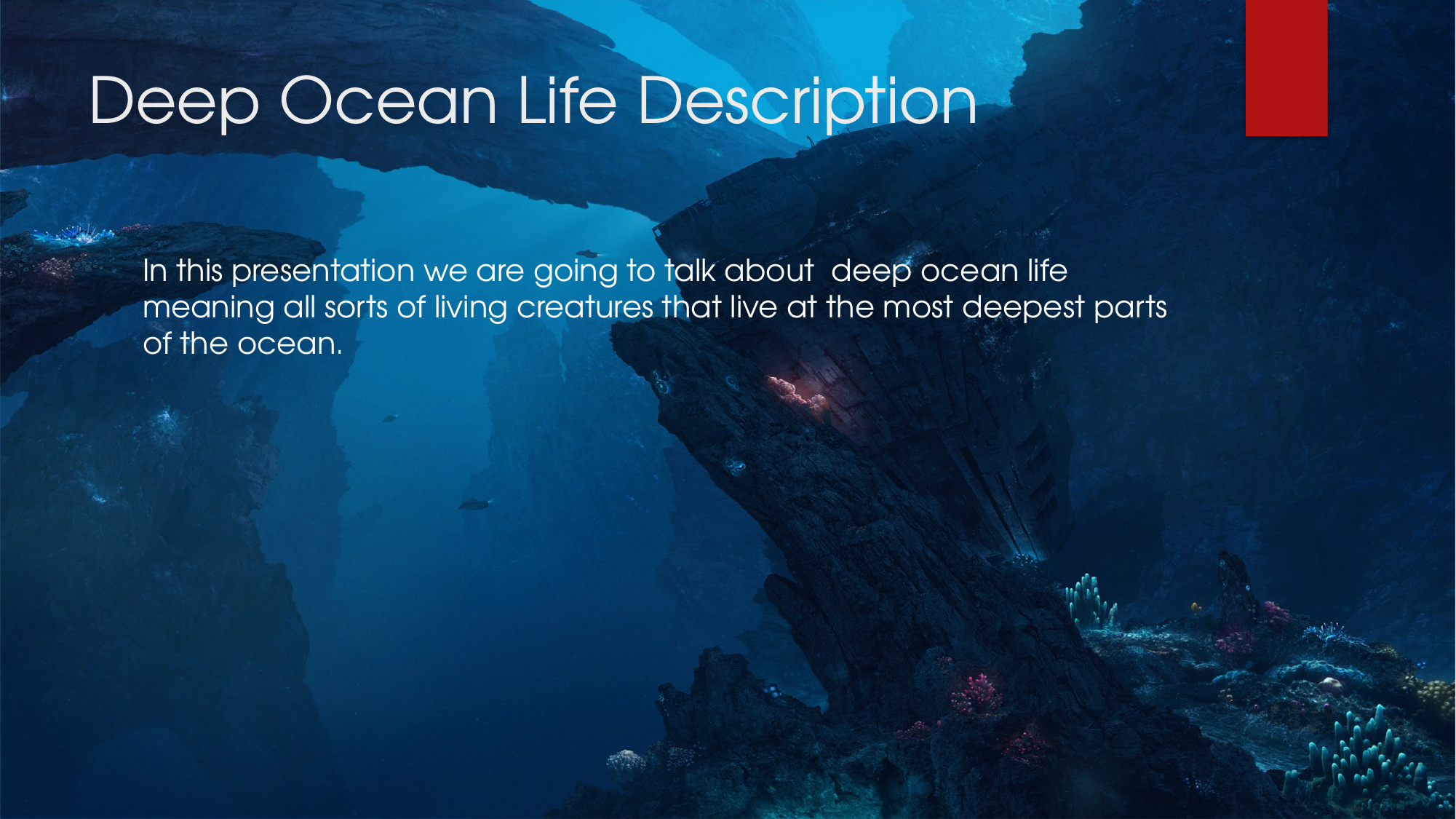

# Deep Ocean Life Description
In this presentation we are going to talk about  deep ocean life meaning all sorts of living creatures that live at the most deepest parts of the ocean.